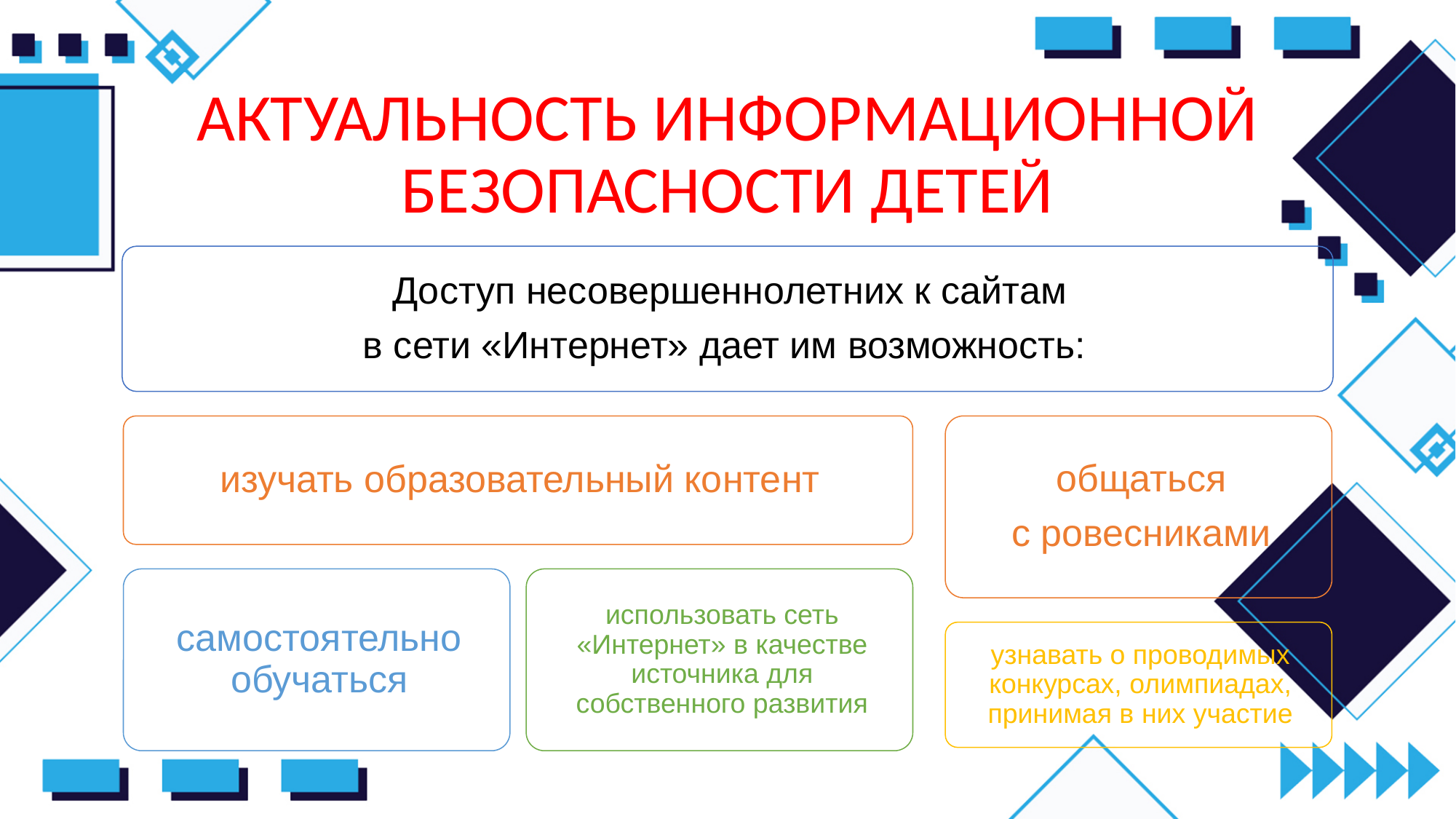

# АКТУАЛЬНОСТЬ ИНФОРМАЦИОННОЙ БЕЗОПАСНОСТИ ДЕТЕЙ
Доступ несовершеннолетних к сайтам
в сети «Интернет» дает им возможность:
изучать образовательный контент
самостоятельно обучаться
использовать сеть «Интернет» в качестве источника для собственного развития
общаться
с ровесниками
узнавать о проводимых конкурсах, олимпиадах, принимая в них участие